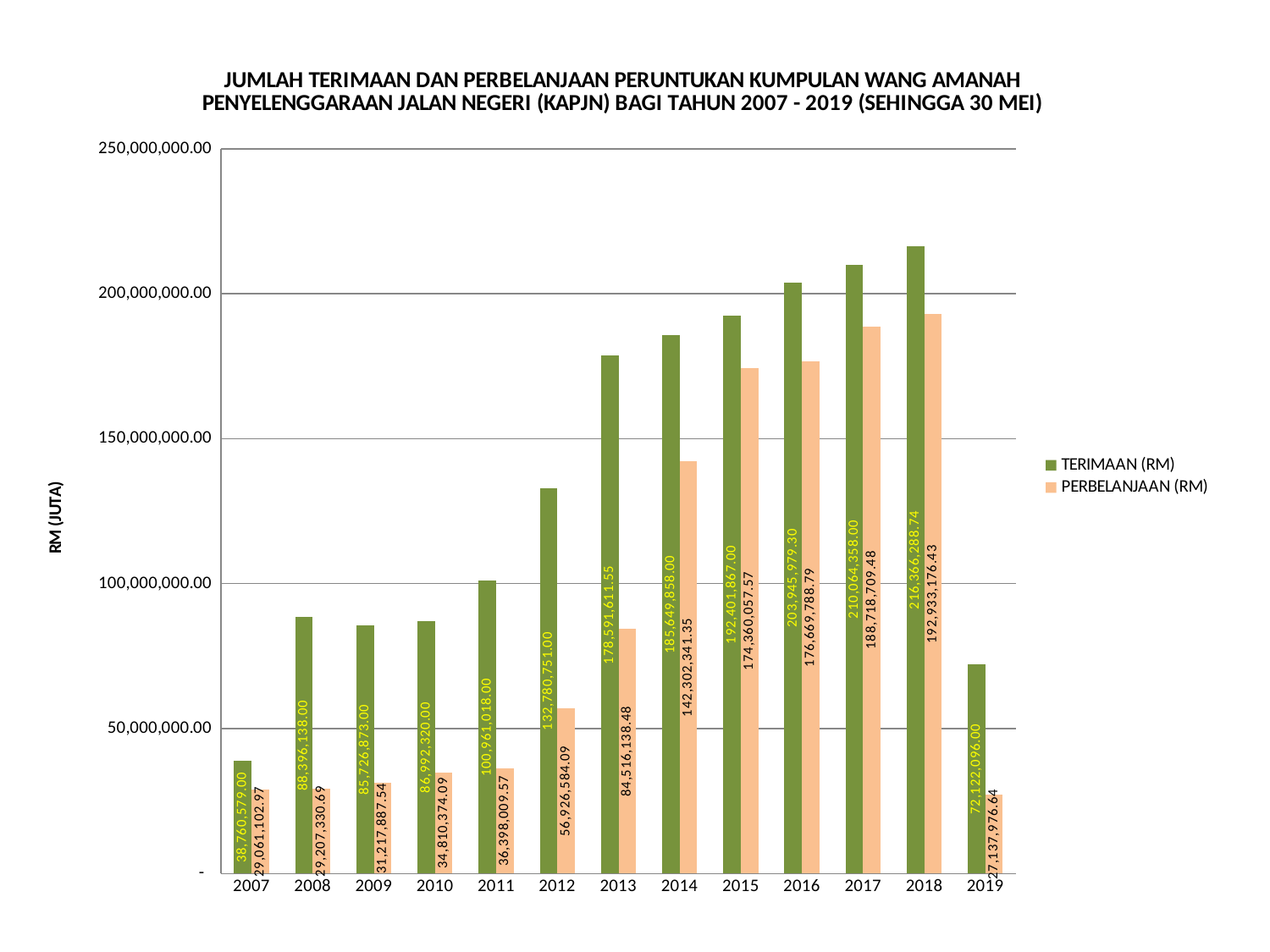

### Chart: JUMLAH TERIMAAN DAN PERBELANJAAN PERUNTUKAN KUMPULAN WANG AMANAH PENYELENGGARAAN JALAN NEGERI (KAPJN) BAGI TAHUN 2007 - 2019 (SEHINGGA 30 MEI)

| Category | TERIMAAN (RM) | PERBELANJAAN (RM) |
|---|---|---|
| 2007 | 38760579.0 | 29061102.97 |
| 2008 | 88396138.0 | 29207330.69 |
| 2009 | 85726873.0 | 31217887.54 |
| 2010 | 86992320.0 | 34810374.09 |
| 2011 | 100961018.0 | 36398009.57 |
| 2012 | 132780751.0 | 56926584.09 |
| 2013 | 178591611.55 | 84516138.48 |
| 2014 | 185649858.0 | 142302341.35 |
| 2015 | 192401867.0 | 174360057.57 |
| 2016 | 203945979.3 | 176669788.79 |
| 2017 | 210064358.0 | 188718709.48 |
| 2018 | 216366288.74 | 192933176.43 |
| 2019 | 72122096.0 | 27137976.64 |